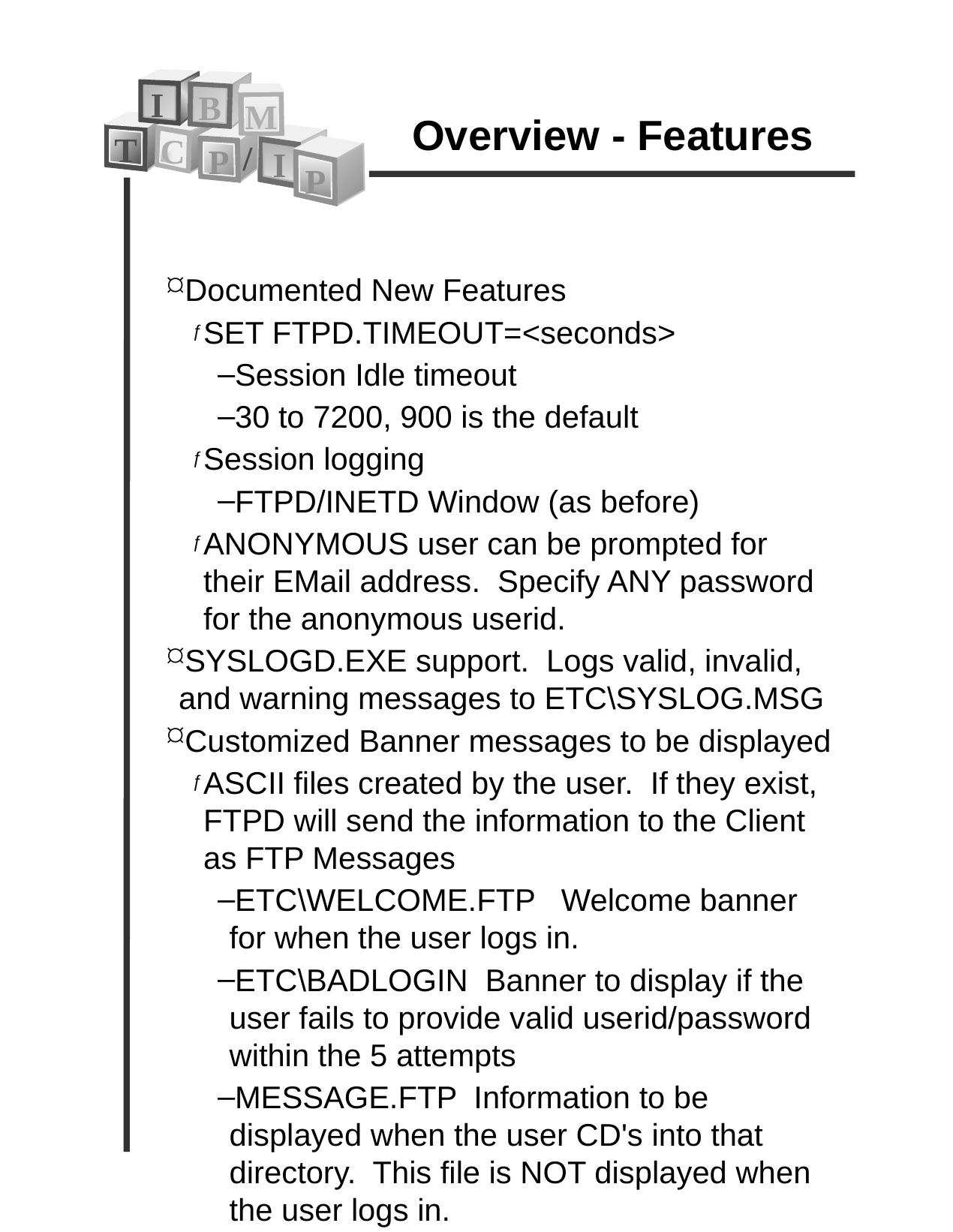

Overview - Features

I

B

M

T
C

/

P

I

P

Documented New Features
SET FTPD.TIMEOUT=<seconds>
Session Idle timeout
30 to 7200, 900 is the default
Session logging
FTPD/INETD Window (as before)
ANONYMOUS user can be prompted for their EMail address.  Specify ANY password for the anonymous userid.
SYSLOGD.EXE support.  Logs valid, invalid, and warning messages to ETC\SYSLOG.MSG
Customized Banner messages to be displayed
ASCII files created by the user.  If they exist, FTPD will send the information to the Client as FTP Messages
ETC\WELCOME.FTP   Welcome banner for when the user logs in.
ETC\BADLOGIN  Banner to display if the user fails to provide valid userid/password within the 5 attempts
MESSAGE.FTP  Information to be displayed when the user CD's into that directory.  This file is NOT displayed when the user logs in.